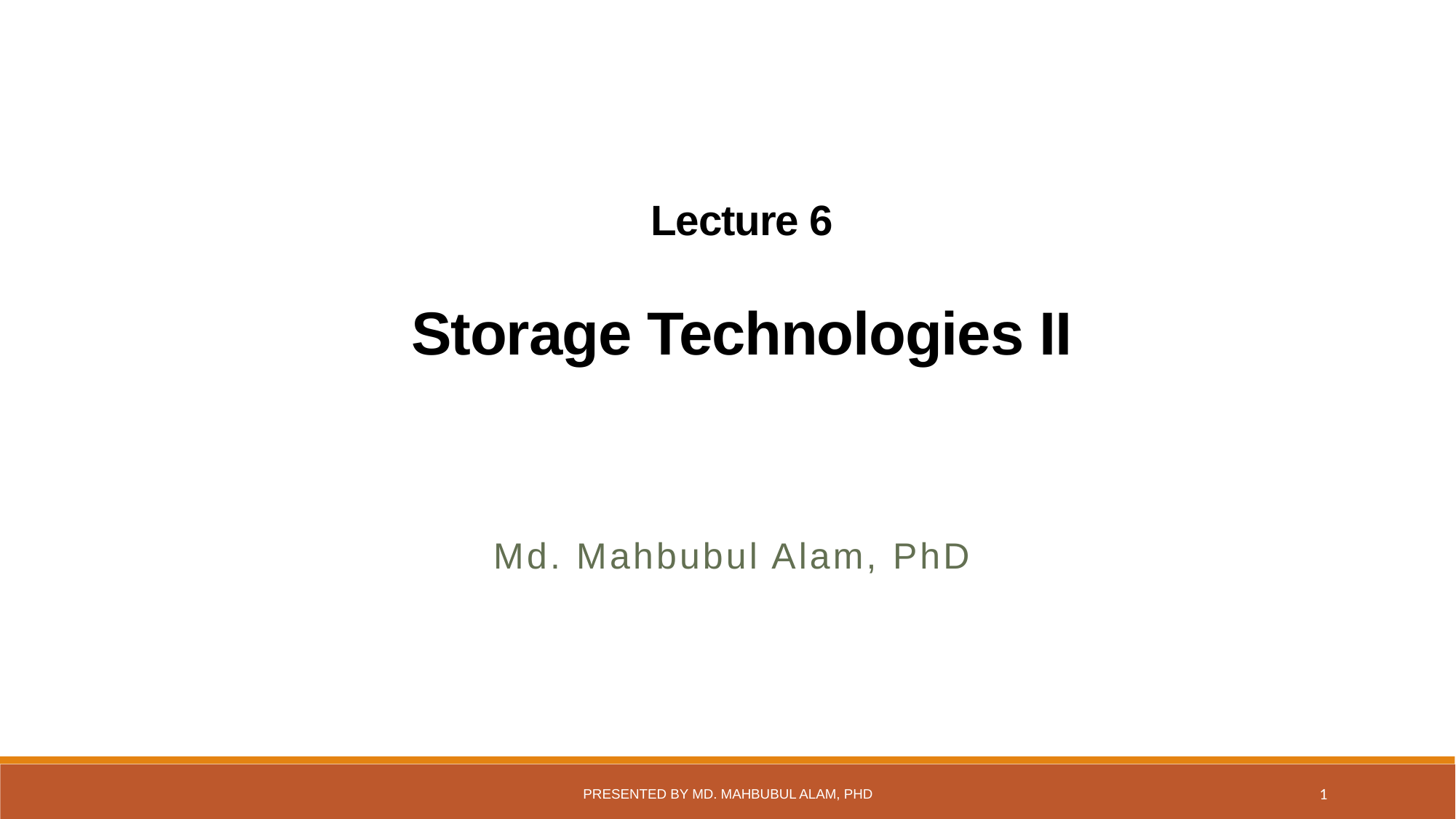

# Lecture 6 Storage Technologies II
Md. Mahbubul Alam, PhD
Presented by Md. Mahbubul Alam, PhD
1